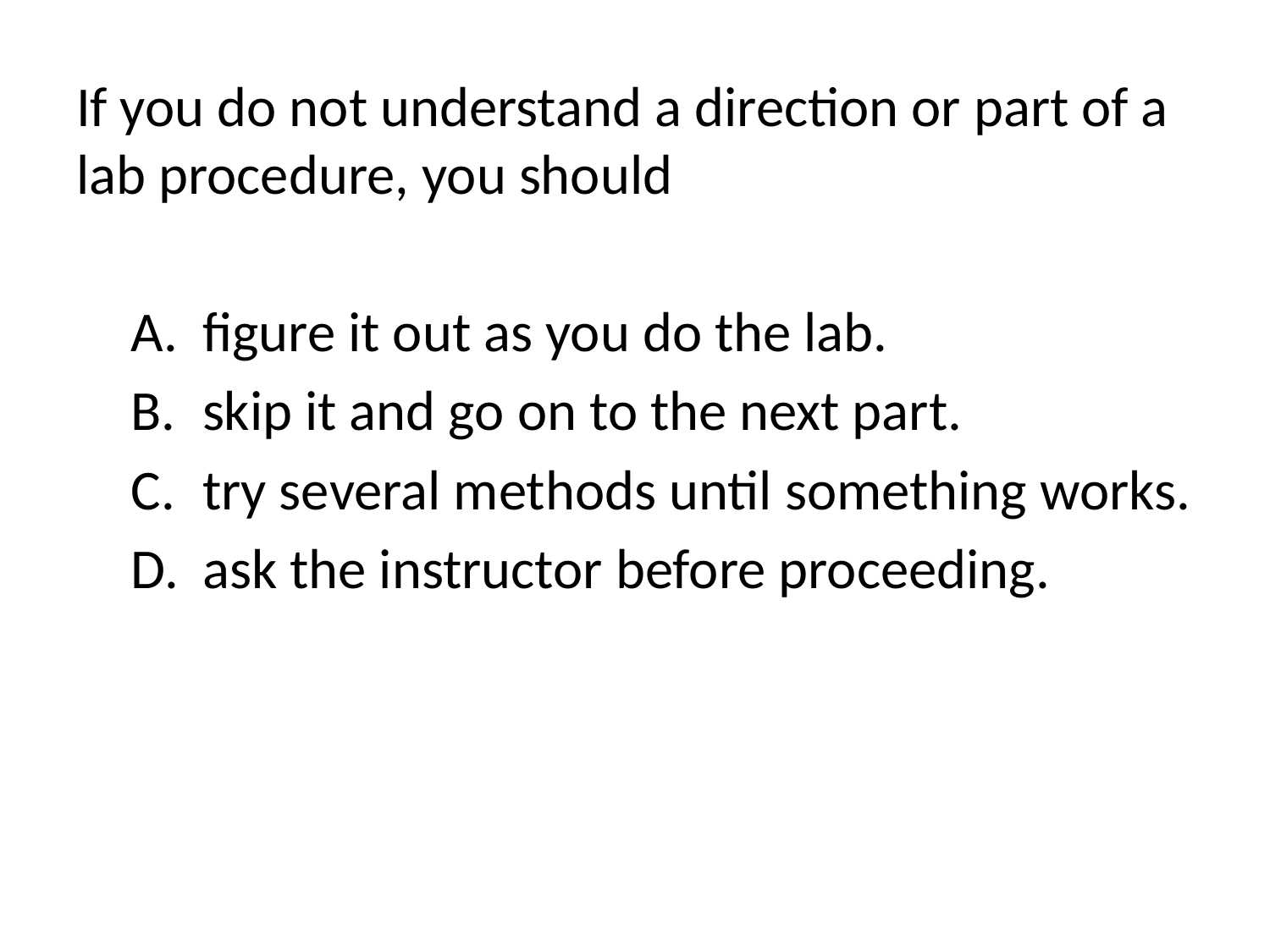

If you do not understand a direction or part of a lab procedure, you should

figure it out as you do the lab.
skip it and go on to the next part.
try several methods until something works.
ask the instructor before proceeding.